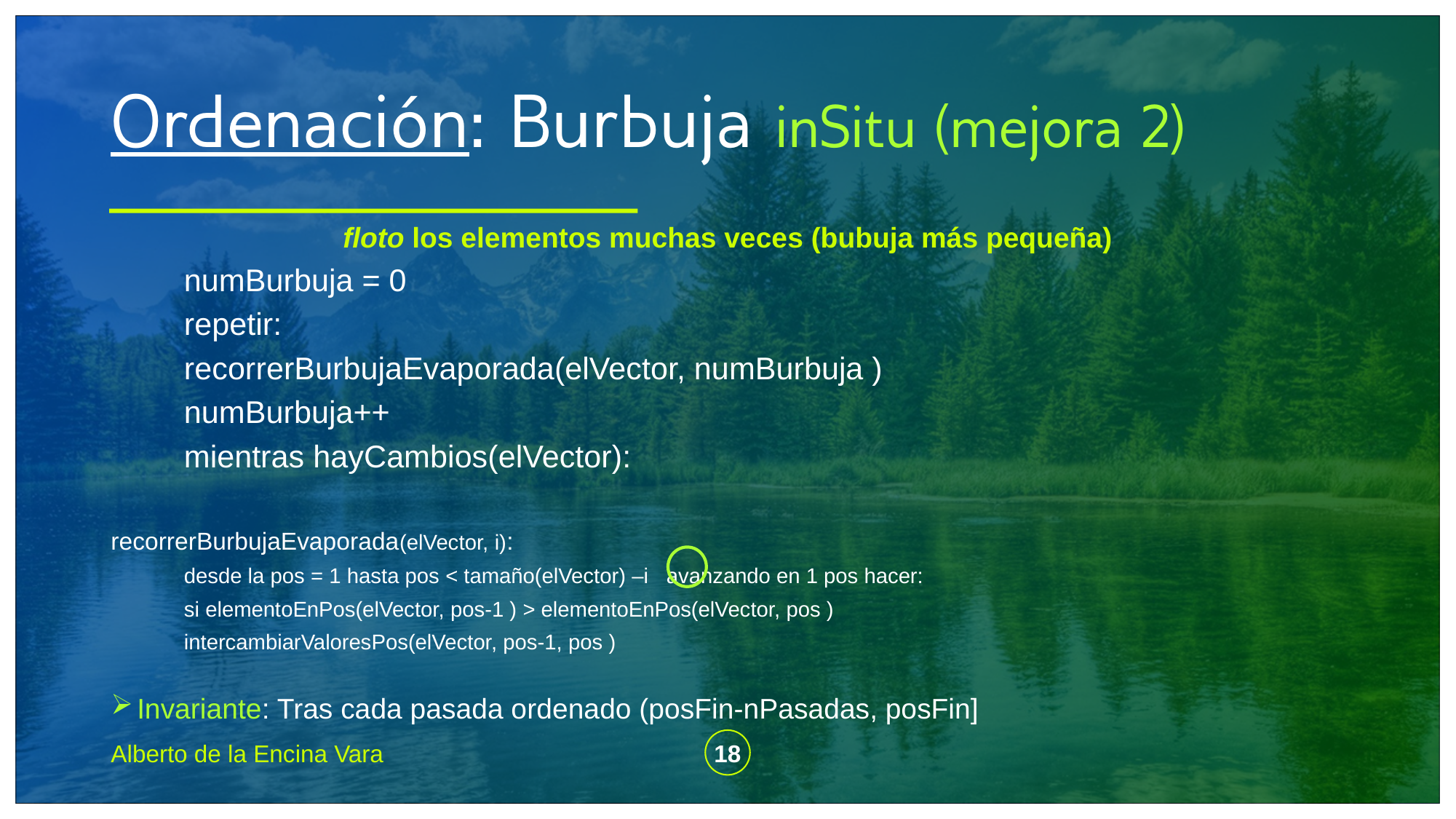

# Ordenación: Burbuja inSitu (mejora 2)
floto los elementos muchas veces (bubuja más pequeña)
	numBurbuja = 0
	repetir:
		recorrerBurbujaEvaporada(elVector, numBurbuja )
		numBurbuja++
	mientras hayCambios(elVector):

recorrerBurbujaEvaporada(elVector, i):
	desde la pos = 1 hasta pos < tamaño(elVector) –i   avanzando en 1 pos hacer:
		si elementoEnPos(elVector, pos-1 ) > elementoEnPos(elVector, pos )
			intercambiarValoresPos(elVector, pos-1, pos )

Invariante: Tras cada pasada ordenado (posFin-nPasadas, posFin]

Alberto de la Encina Vara
18